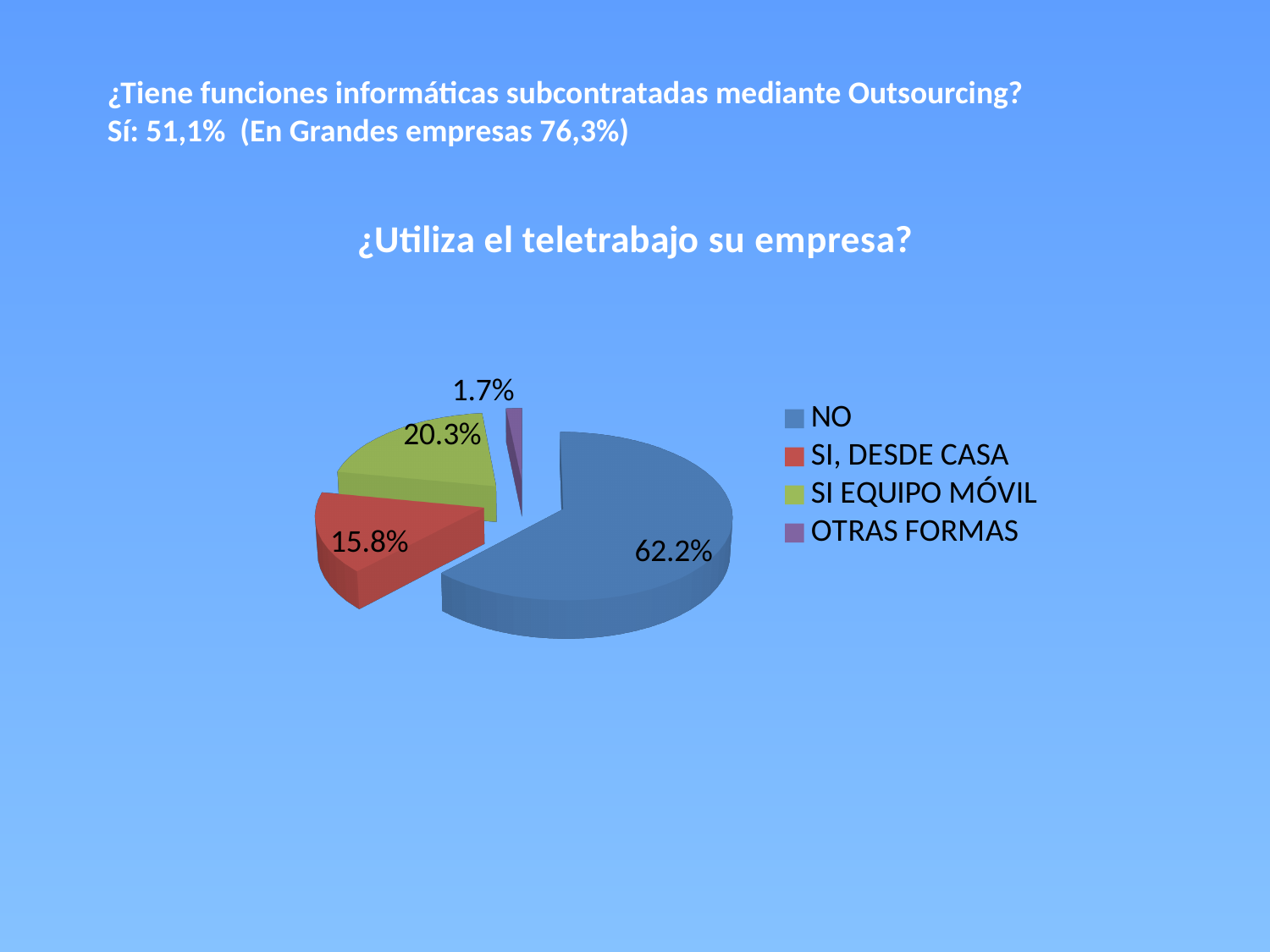

¿Tiene funciones informáticas subcontratadas mediante Outsourcing? Sí: 51,1%  (En Grandes empresas 76,3%)

[unsupported chart]